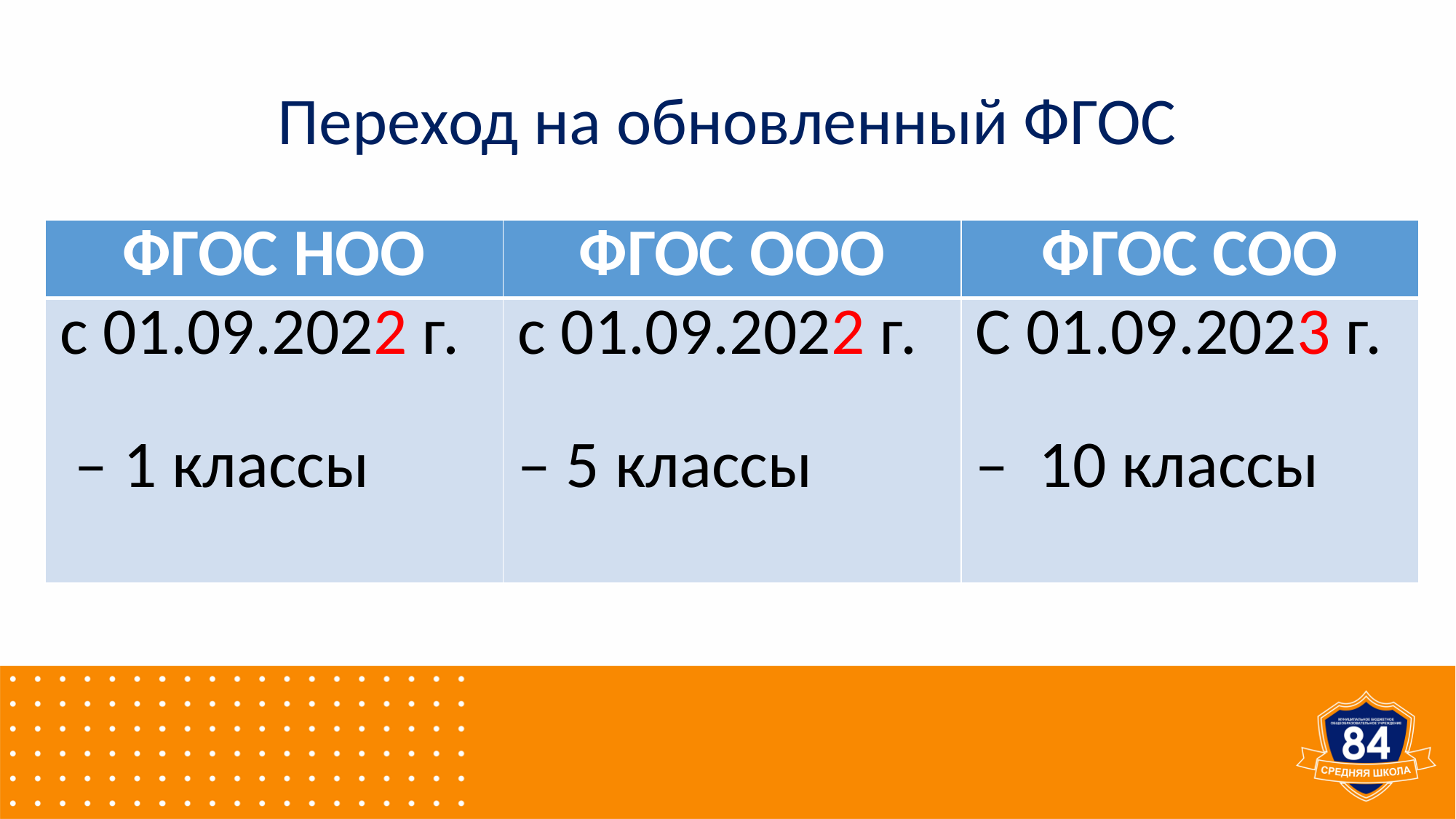

# Переход на обновленный ФГОС
| ФГОС НОО | ФГОС ООО | ФГОС СОО |
| --- | --- | --- |
| с 01.09.2022 г. – 1 классы | с 01.09.2022 г. – 5 классы | С 01.09.2023 г. – 10 классы |